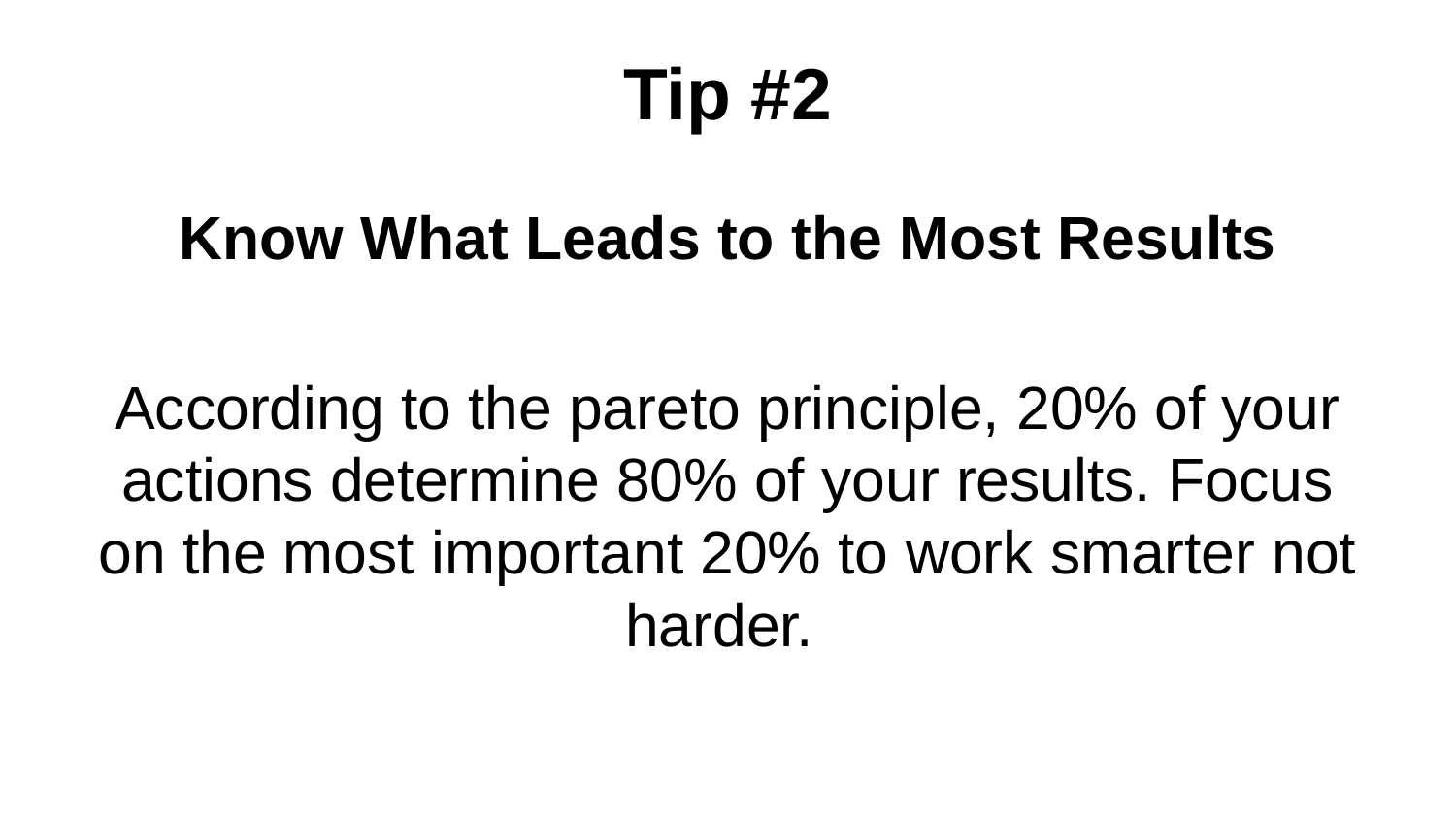

# Tip #2

Know What Leads to the Most Results

According to the pareto principle, 20% of your actions determine 80% of your results. Focus on the most important 20% to work smarter not harder.